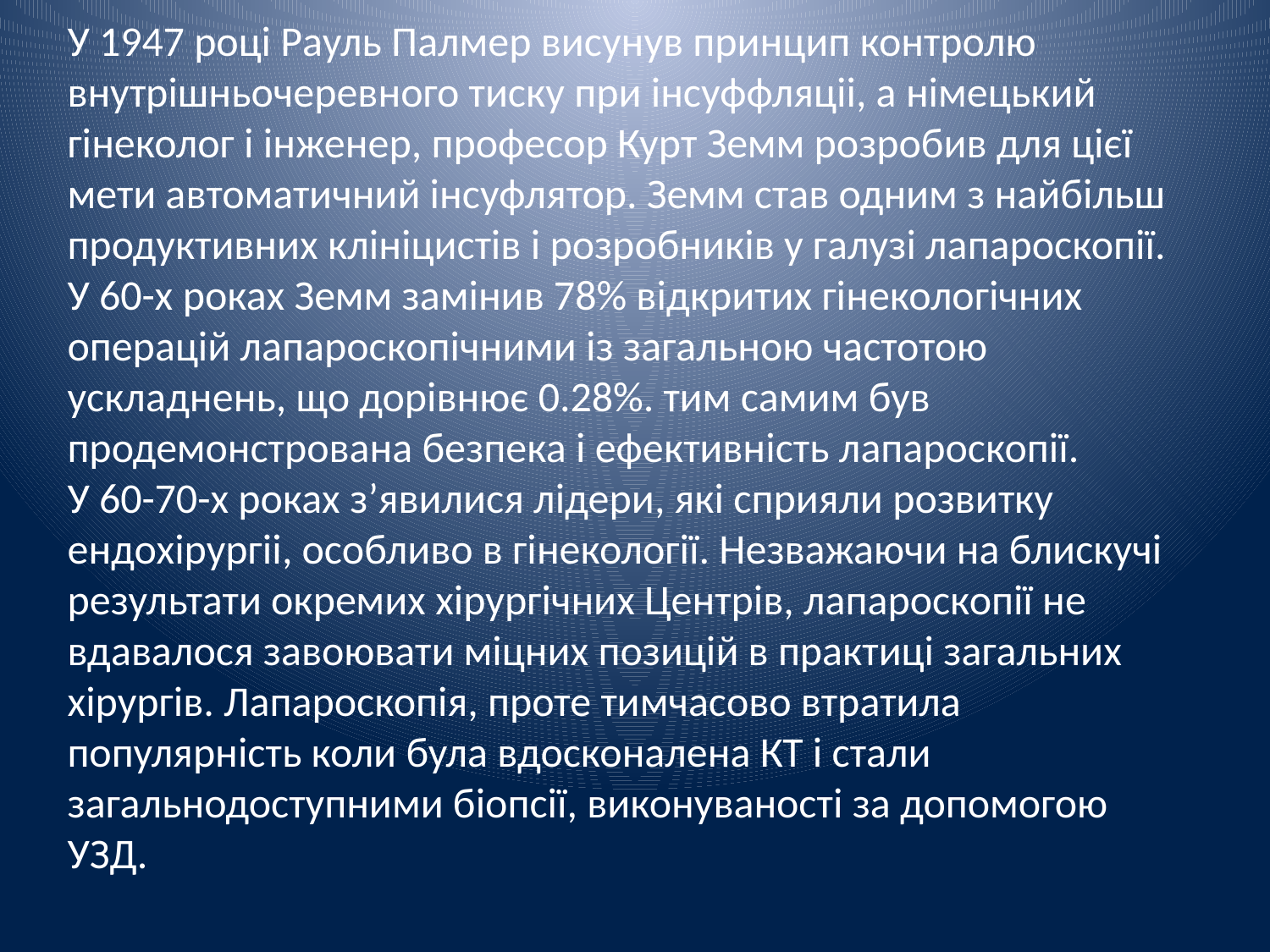

У 1947 році Рауль Палмер висунув принцип контролю внутрішньочеревного тиску при інсуффляціі, а німецький гінеколог і інженер, професор Курт Земм розробив для цієї мети автоматичний інсуфлятор. Земм став одним з найбільш продуктивних клініцистів і розробників у галузі лапароскопії. У 60-х роках Земм замінив 78% відкритих гінекологічних операцій лапароскопічними із загальною частотою ускладнень, що дорівнює 0.28%. тим самим був продемонстрована безпека і ефективність лапароскопії.
У 60-70-х роках з’явилися лідери, які сприяли розвитку ендохірургіі, особливо в гінекології. Незважаючи на блискучі результати окремих хірургічних Центрів, лапароскопії не вдавалося завоювати міцних позицій в практиці загальних хірургів. Лапароскопія, проте тимчасово втратила популярність коли була вдосконалена КТ і стали загальнодоступними біопсії, виконуваності за допомогою УЗД.